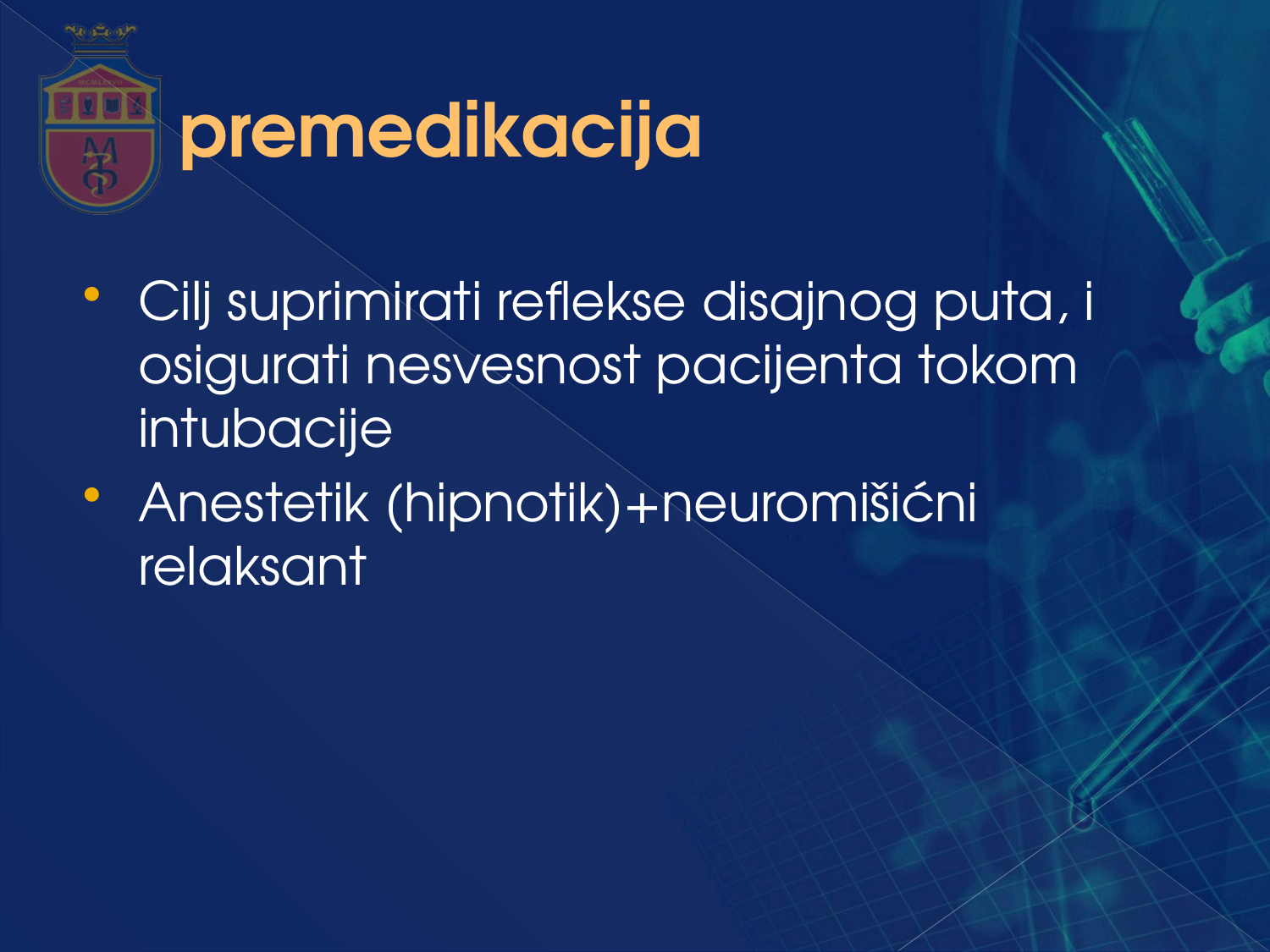

# premedikacija
Cilj suprimirati reflekse disajnog puta, i osigurati nesvesnost pacijenta tokom intubacije
Anestetik (hipnotik)+neuromišićni relaksant